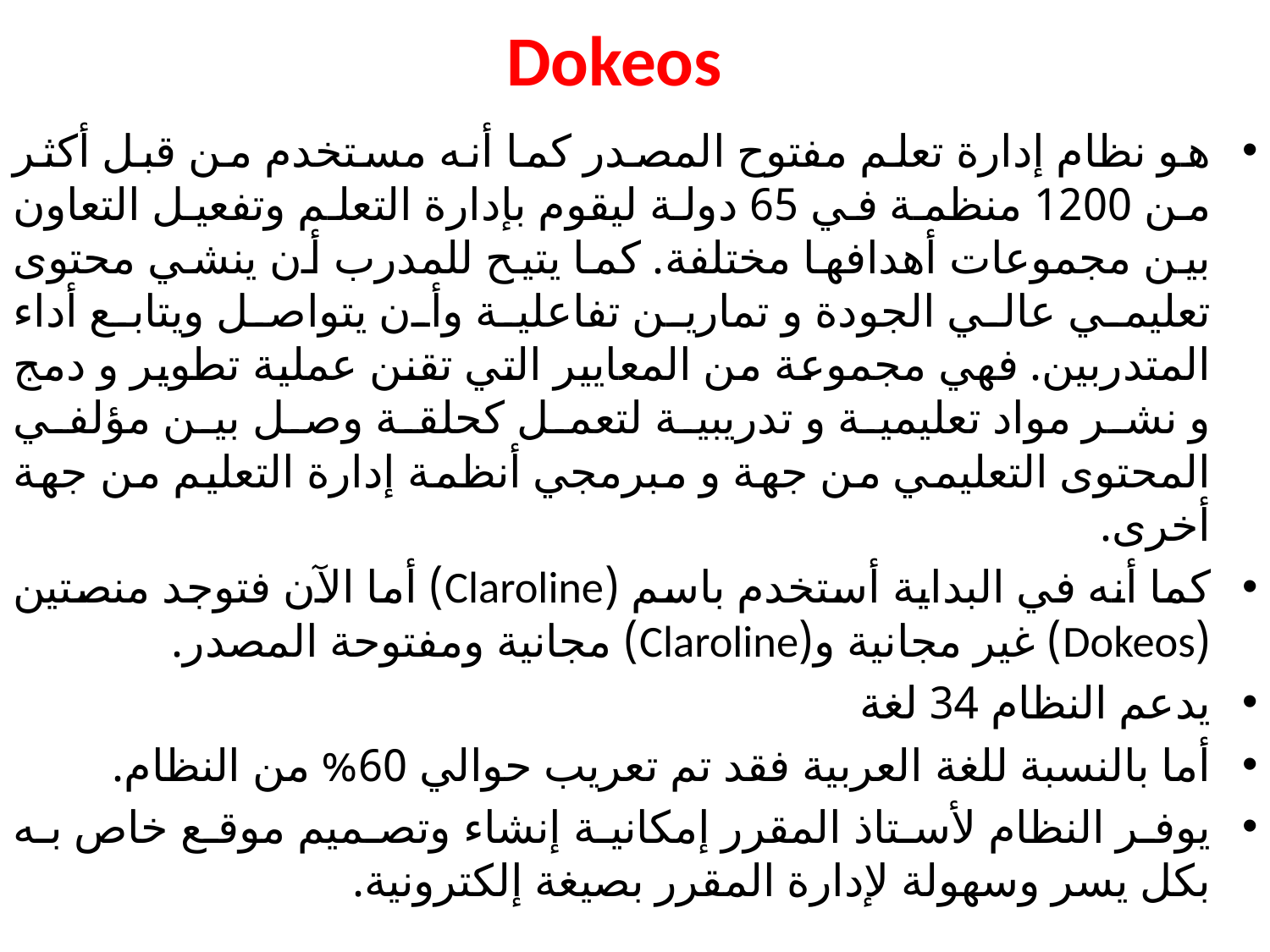

# Dokeos
هو نظام إدارة تعلم مفتوح المصدر كما أنه مستخدم من قبل أكثر من 1200 منظمة في 65 دولة ليقوم بإدارة التعلم وتفعيل التعاون بين مجموعات أهدافها مختلفة. كما يتيح للمدرب أن ينشي محتوى تعليمي عالي الجودة و تمارين تفاعلية وأن يتواصل ويتابع أداء المتدربين. فهي مجموعة من المعايير التي تقنن عملية تطوير و دمج و نشر مواد تعليمية و تدريبية لتعمل كحلقة وصل بين مؤلفي المحتوى التعليمي من جهة و مبرمجي أنظمة إدارة التعليم من جهة أخرى.
كما أنه في البداية أستخدم باسم (Claroline) أما الآن فتوجد منصتين (Dokeos) غير مجانية و(Claroline) مجانية ومفتوحة المصدر.
يدعم النظام 34 لغة
أما بالنسبة للغة العربية فقد تم تعريب حوالي 60% من النظام.
يوفر النظام لأستاذ المقرر إمكانية إنشاء وتصميم موقع خاص به بكل يسر وسهولة لإدارة المقرر بصيغة إلكترونية.